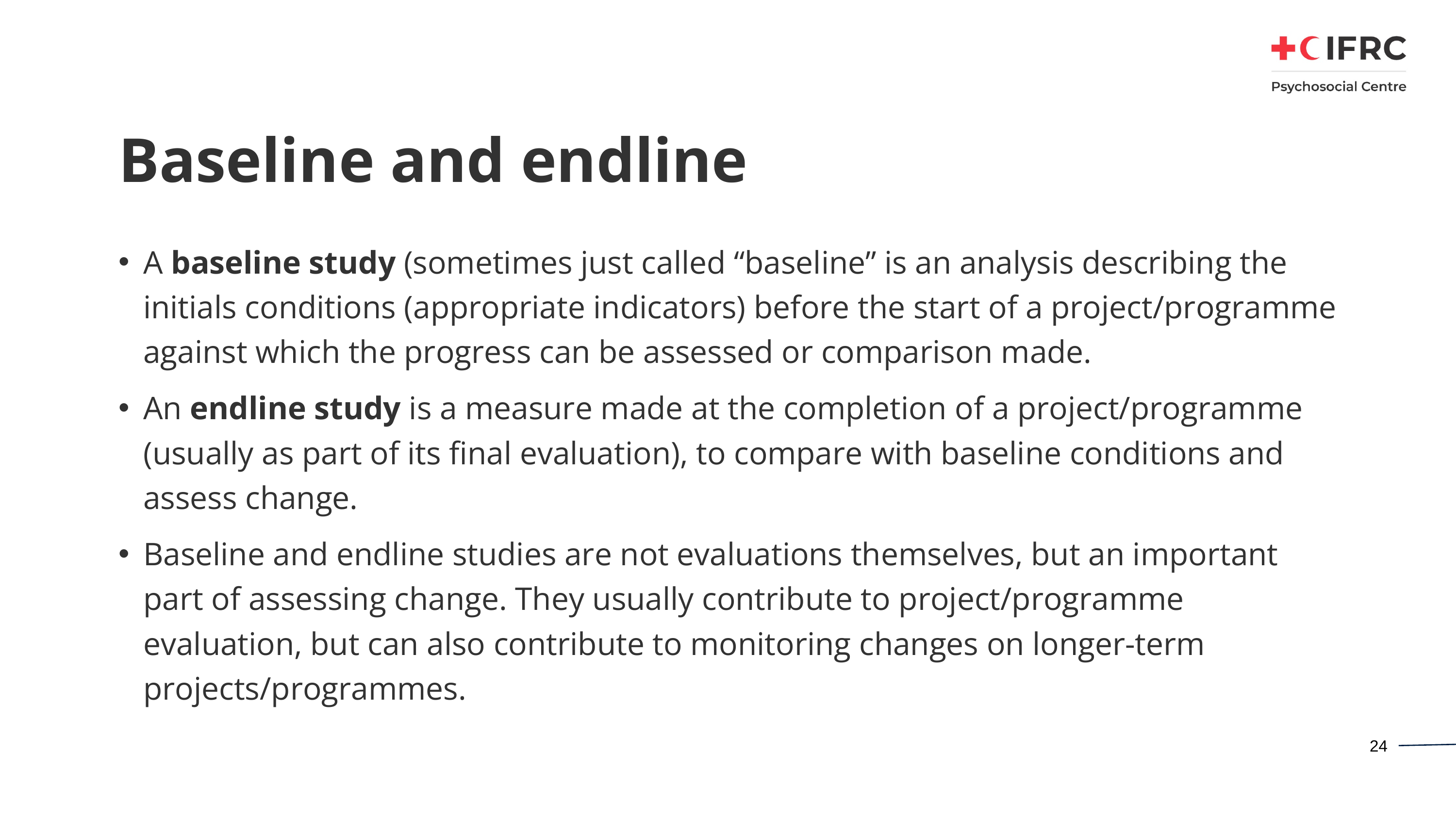

# Baseline and endline
A baseline study (sometimes just called “baseline” is an analysis describing the initials conditions (appropriate indicators) before the start of a project/programme against which the progress can be assessed or comparison made.
An endline study is a measure made at the completion of a project/programme (usually as part of its final evaluation), to compare with baseline conditions and assess change.
Baseline and endline studies are not evaluations themselves, but an important part of assessing change. They usually contribute to project/programme evaluation, but can also contribute to monitoring changes on longer-term projects/programmes.